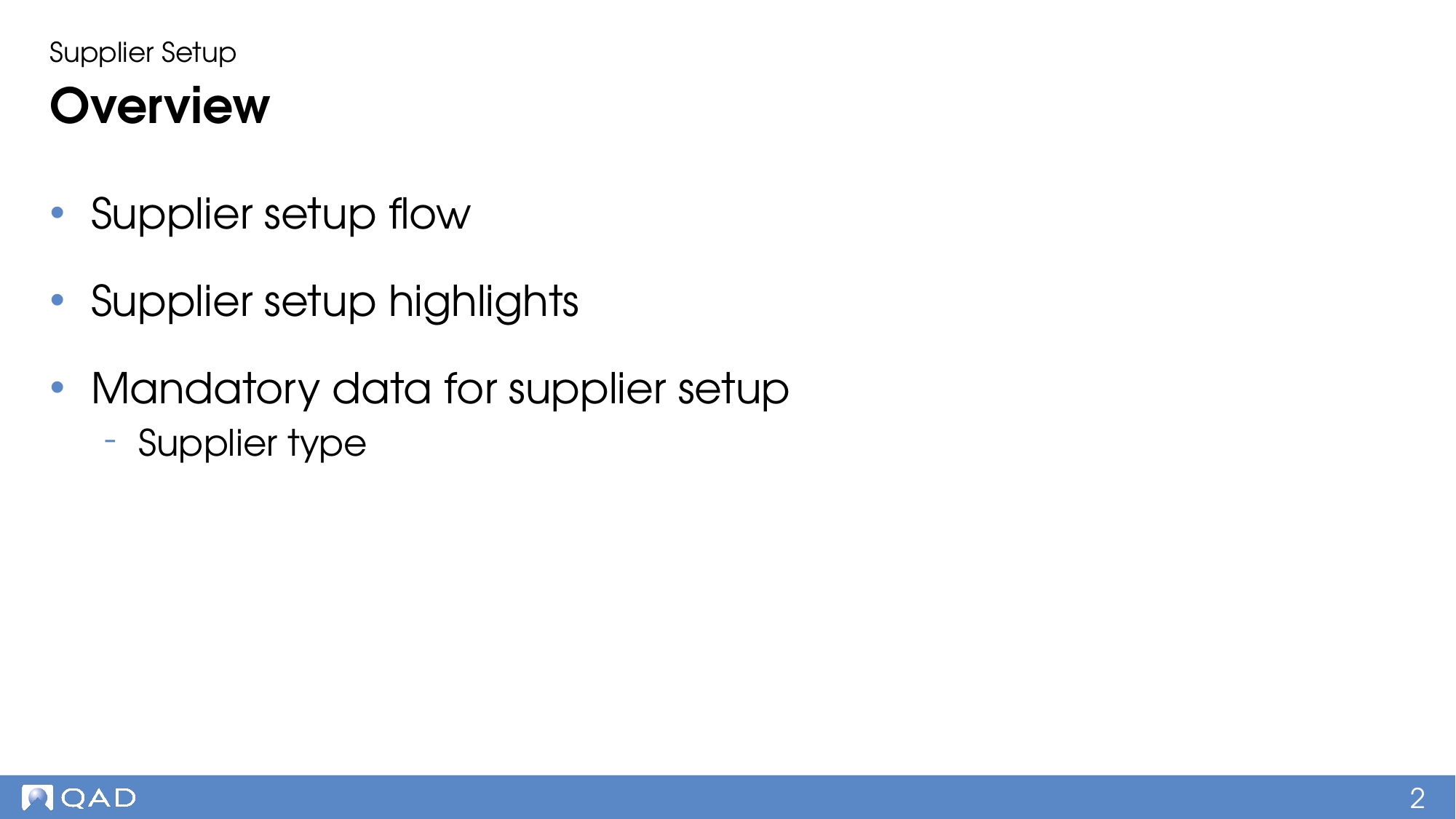

Supplier Setup
# Overview
Supplier setup flow
Supplier setup highlights
Mandatory data for supplier setup
Supplier type

2